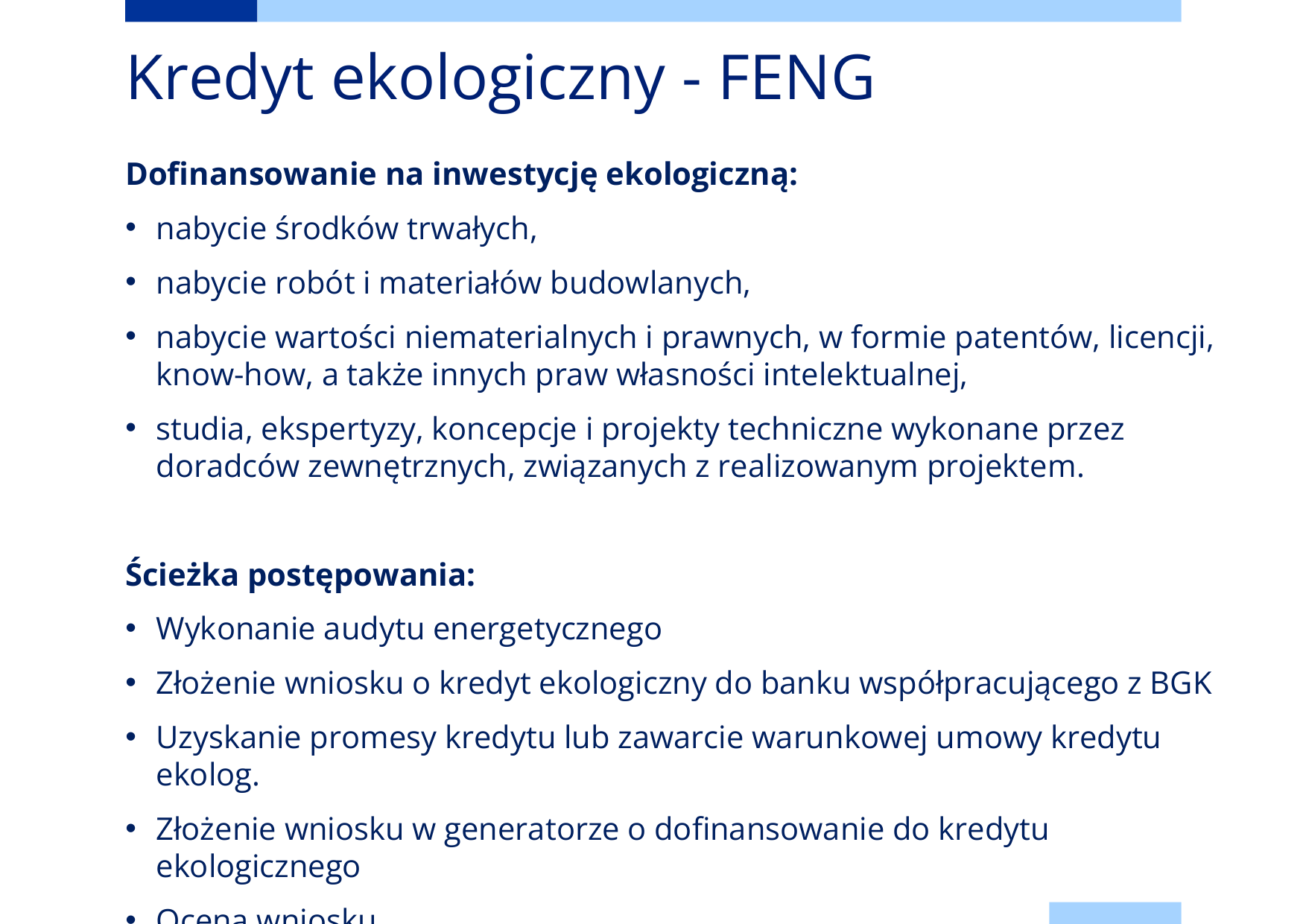

# Kredyt ekologiczny - FENG
Dofinansowanie na inwestycję ekologiczną:
nabycie środków trwałych,
nabycie robót i materiałów budowlanych,
nabycie wartości niematerialnych i prawnych, w formie patentów, licencji, know-how, a także innych praw własności intelektualnej,
studia, ekspertyzy, koncepcje i projekty techniczne wykonane przez doradców zewnętrznych, związanych z realizowanym projektem.

Ścieżka postępowania:
Wykonanie audytu energetycznego
Złożenie wniosku o kredyt ekologiczny do banku współpracującego z BGK
Uzyskanie promesy kredytu lub zawarcie warunkowej umowy kredytu ekolog.
Złożenie wniosku w generatorze o dofinansowanie do kredytu ekologicznego
Ocena wniosku